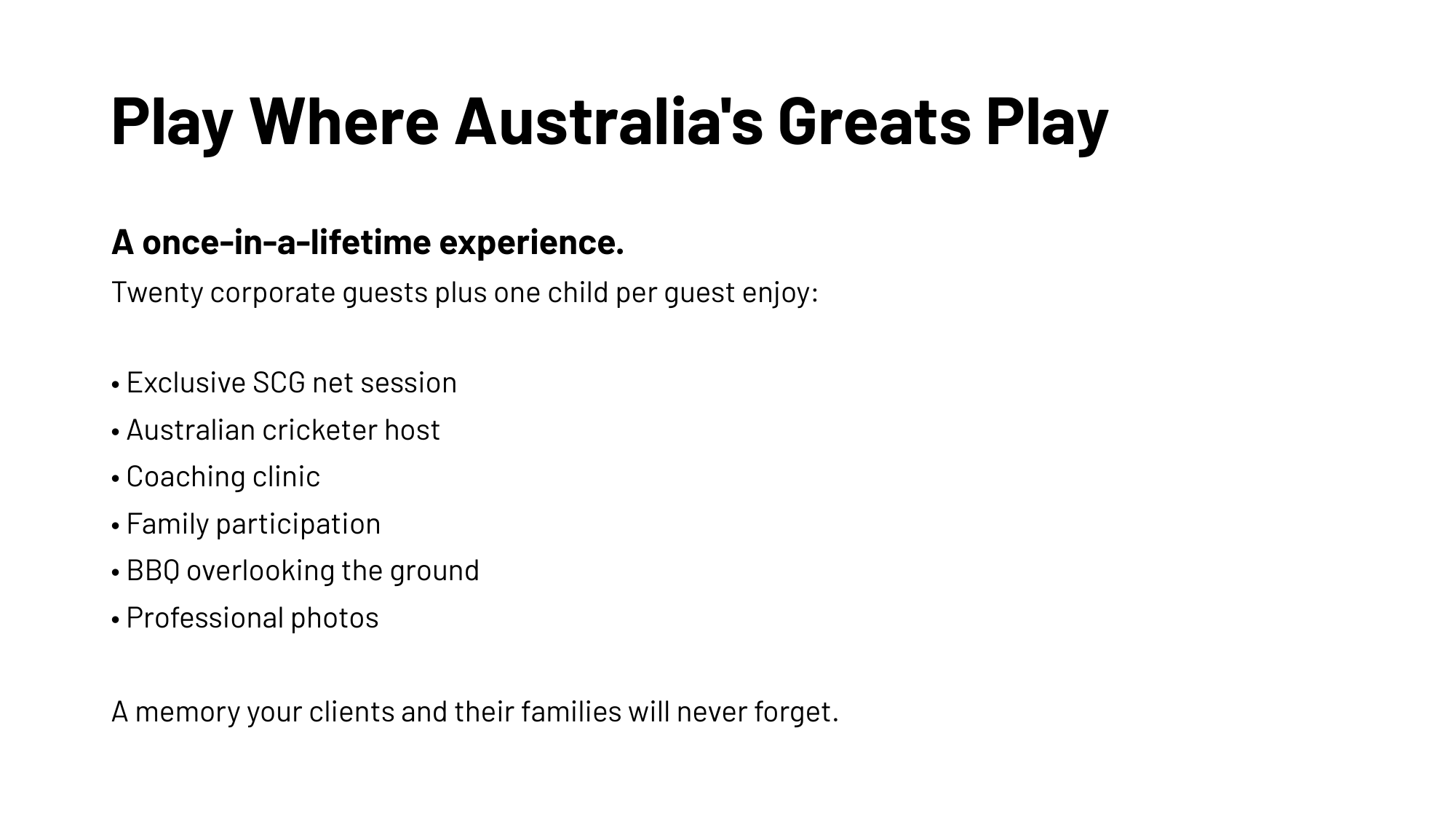

# Play Where Australia's Greats Play
A once-in-a-lifetime experience.
Twenty corporate guests plus one child per guest enjoy:

• Exclusive SCG net session
• Australian cricketer host
• Coaching clinic
• Family participation
• BBQ overlooking the ground
• Professional photos

A memory your clients and their families will never forget.